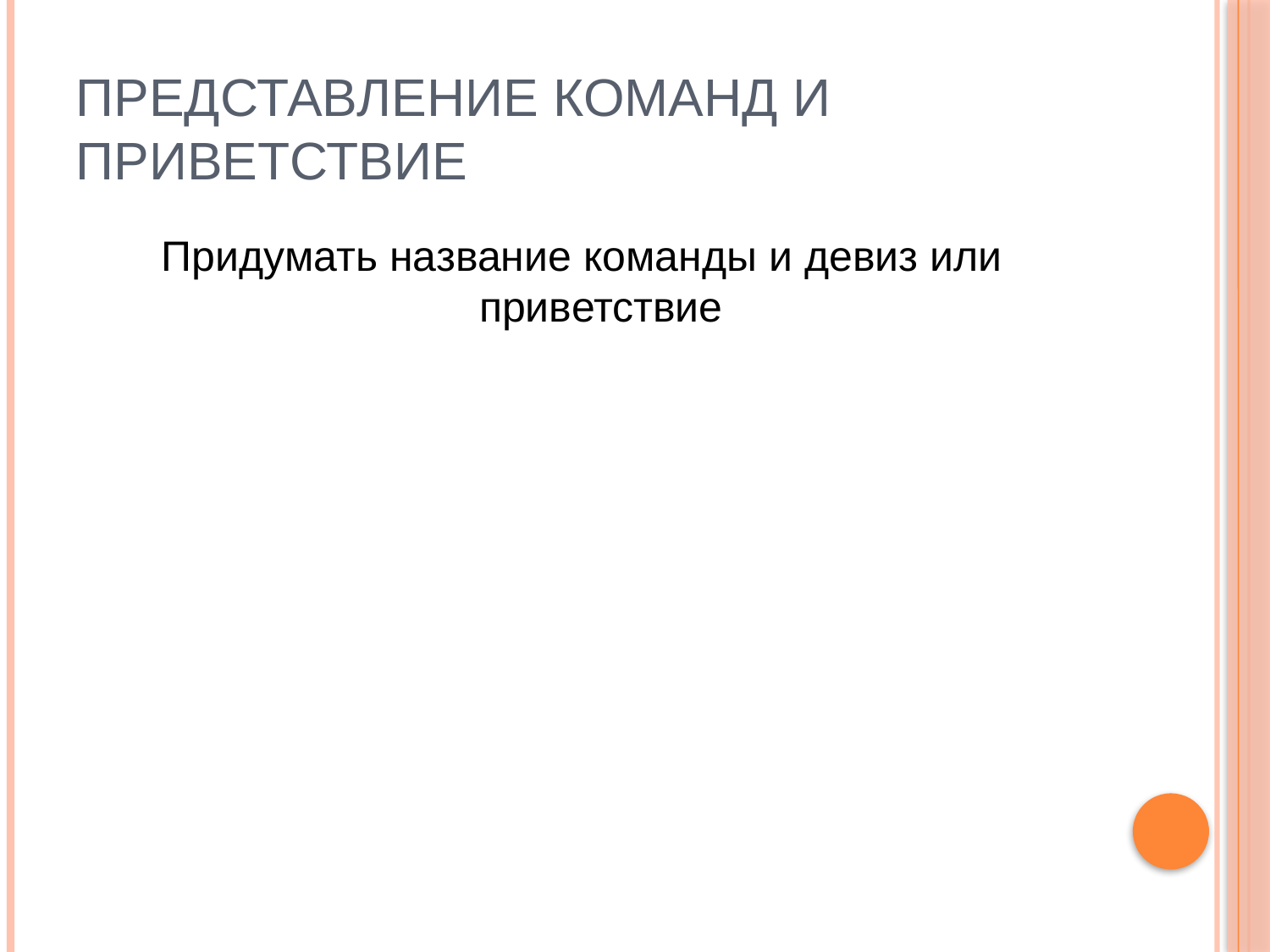

# Представление команд и приветствие
Придумать название команды и девиз или приветствие